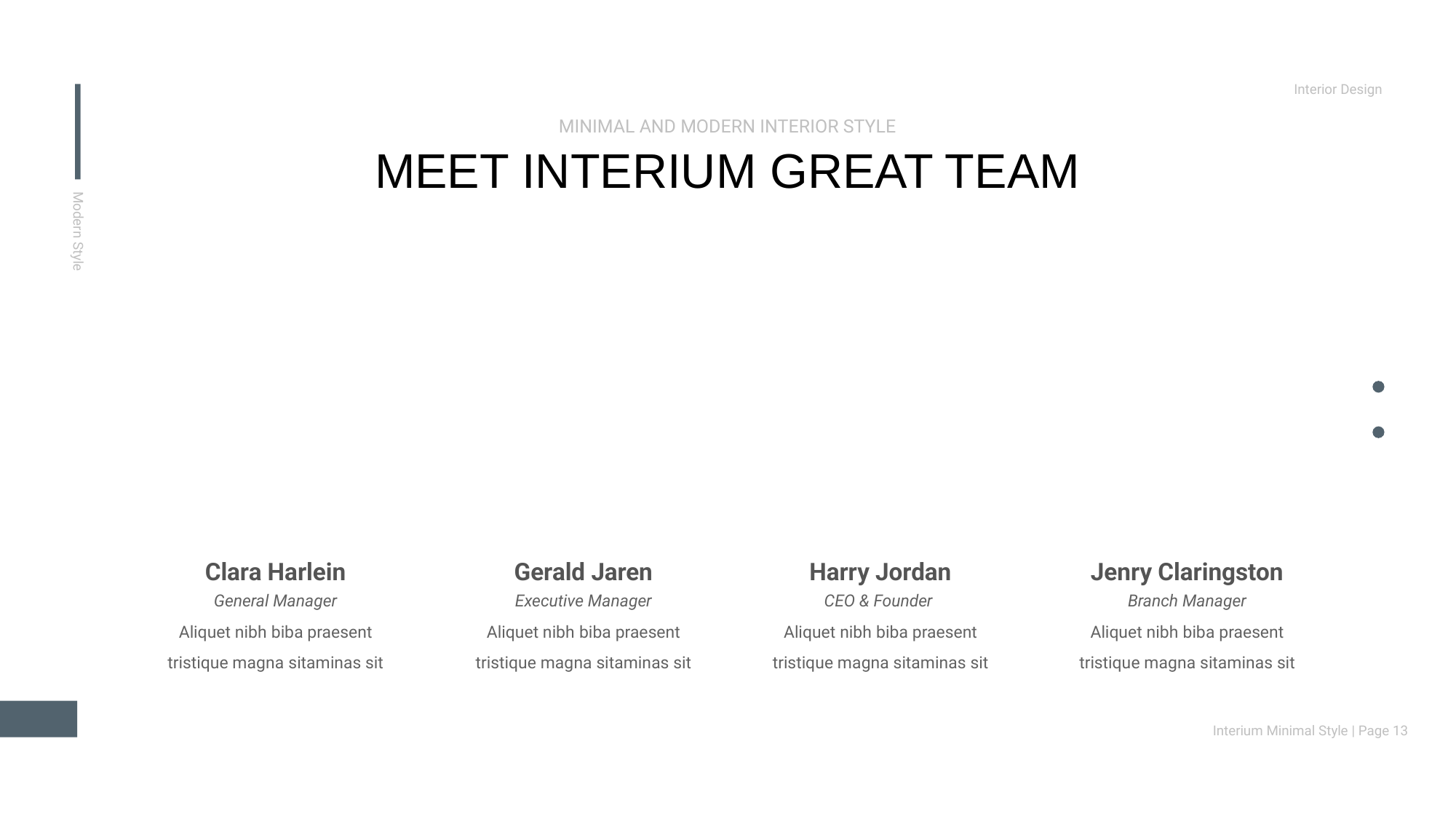

Interior Design

MINIMAL AND MODERN INTERIOR STYLE
MEET INTERIUM GREAT TEAM
Modern Style

Clara Harlein
Gerald Jaren
Harry Jordan
Jenry Claringston
General Manager
Executive Manager
CEO & Founder
Branch Manager
Aliquet nibh biba praesent tristique magna sitaminas sit
Aliquet nibh biba praesent tristique magna sitaminas sit
Aliquet nibh biba praesent tristique magna sitaminas sit
Aliquet nibh biba praesent tristique magna sitaminas sit

Interium Minimal Style | Page 13